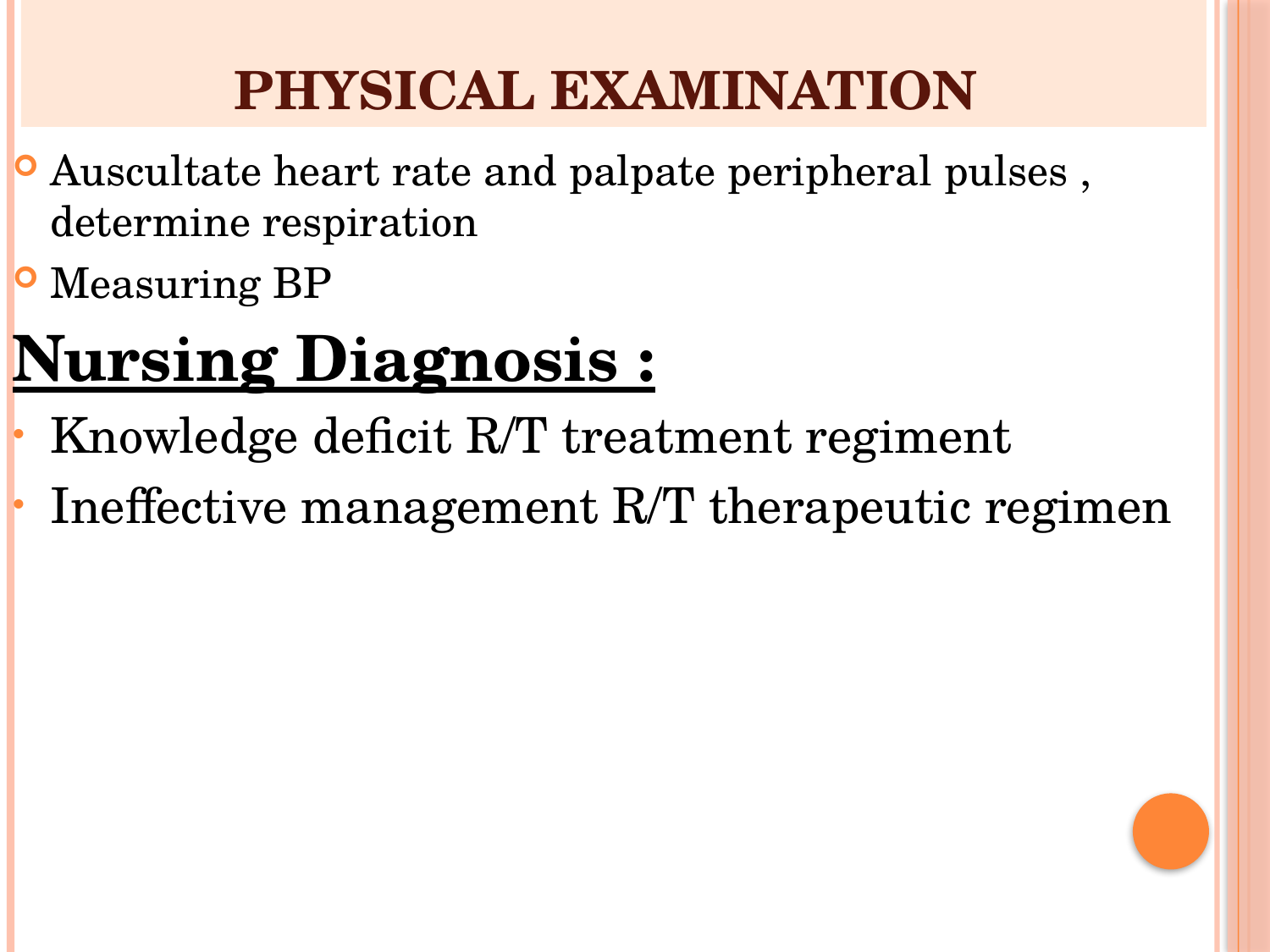

# Physical examination
Auscultate heart rate and palpate peripheral pulses , determine respiration
Measuring BP
Nursing Diagnosis :
Knowledge deficit R/T treatment regiment
Ineffective management R/T therapeutic regimen